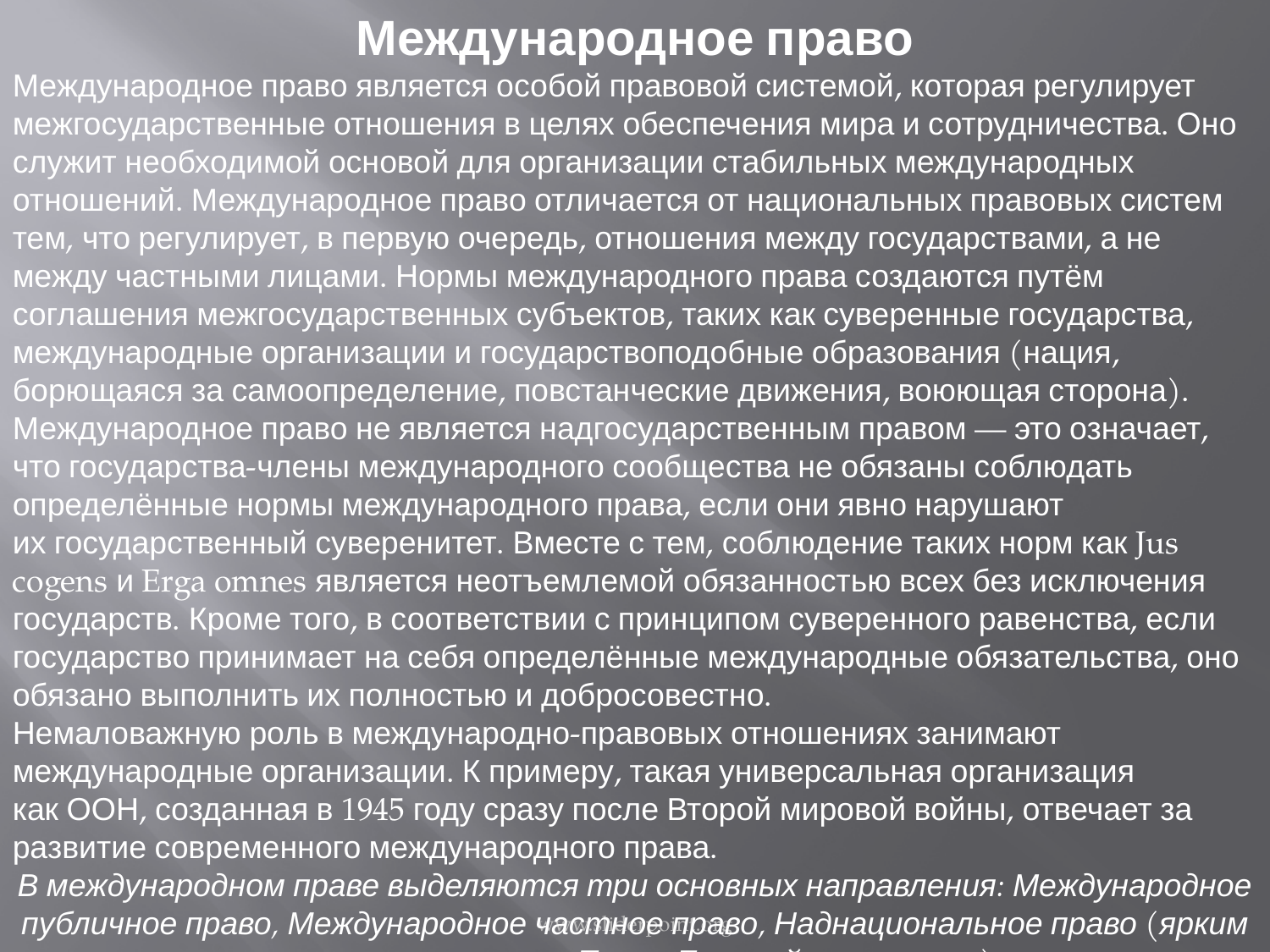

Международное право
Международное право является особой правовой системой, которая регулирует межгосударственные отношения в целях обеспечения мира и сотрудничества. Оно служит необходимой основой для организации стабильных международных отношений. Международное право отличается от национальных правовых систем тем, что регулирует, в первую очередь, отношения между государствами, а не между частными лицами. Нормы международного права создаются путём соглашения межгосударственных субъектов, таких как суверенные государства, международные организации и государствоподобные образования (нация, борющаяся за самоопределение, повстанческие движения, воюющая сторона).
Международное право не является надгосударственным правом — это означает, что государства-члены международного сообщества не обязаны соблюдать определённые нормы международного права, если они явно нарушают их государственный суверенитет. Вместе с тем, соблюдение таких норм как Jus cogens и Erga omnes является неотъемлемой обязанностью всех без исключения государств. Кроме того, в соответствии с принципом суверенного равенства, если государство принимает на себя определённые международные обязательства, оно обязано выполнить их полностью и добросовестно.
Немаловажную роль в международно-правовых отношениях занимают международные организации. К примеру, такая универсальная организация как ООН, созданная в 1945 году сразу после Второй мировой войны, отвечает за развитие современного международного права.
В международном праве выделяются три основных направления: Международное публичное право, Международное частное право, Наднациональное право (ярким примером является Право Европейского союза).

www.sliderpoint.org